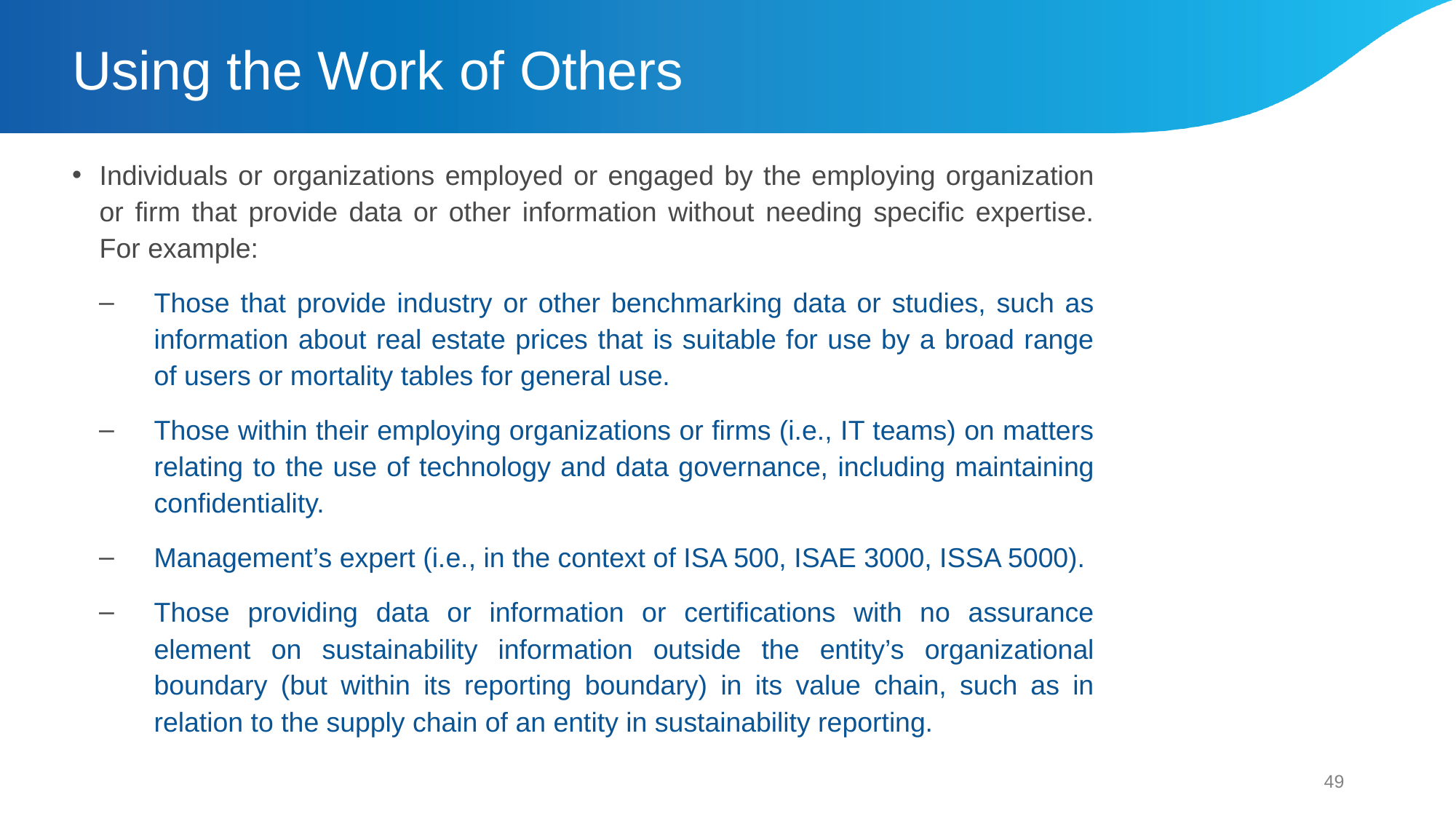

# Using the Work of Others
Individuals or organizations employed or engaged by the employing organization or firm that provide data or other information without needing specific expertise. For example:
Those that provide industry or other benchmarking data or studies, such as information about real estate prices that is suitable for use by a broad range of users or mortality tables for general use.
Those within their employing organizations or firms (i.e., IT teams) on matters relating to the use of technology and data governance, including maintaining confidentiality.
Management’s expert (i.e., in the context of ISA 500, ISAE 3000, ISSA 5000).
Those providing data or information or certifications with no assurance element on sustainability information outside the entity’s organizational boundary (but within its reporting boundary) in its value chain, such as in relation to the supply chain of an entity in sustainability reporting.
49